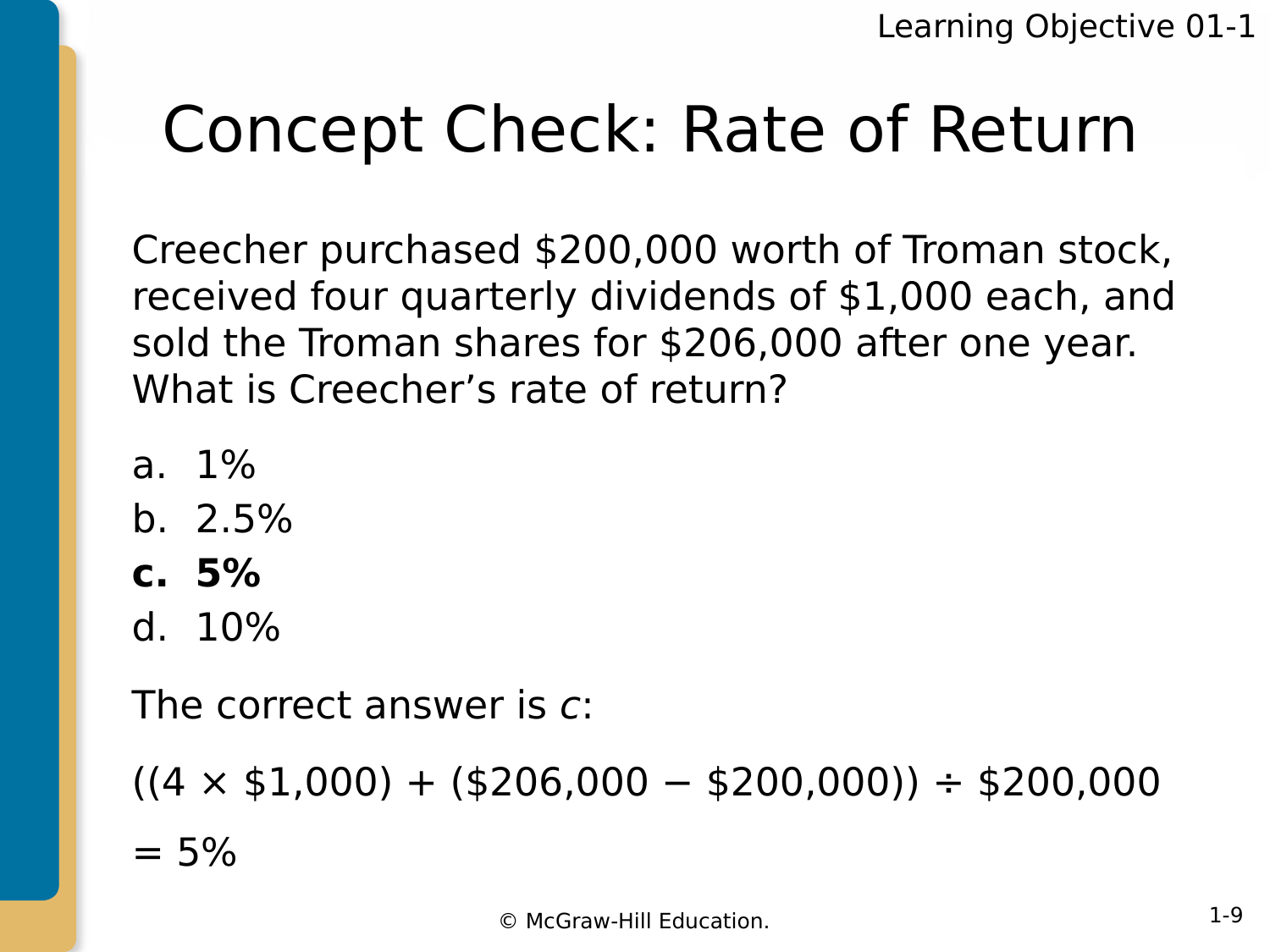

Learning Objective 01-1
# Concept Check: Rate of Return
Creecher purchased $200,000 worth of Troman stock, received four quarterly dividends of $1,000 each, and sold the Troman shares for $206,000 after one year. What is Creecher’s rate of return?
1%
2.5%
5%
10%
The correct answer is c:
((4 × $1,000) + ($206,000 − $200,000)) ÷ $200,000 = 5%